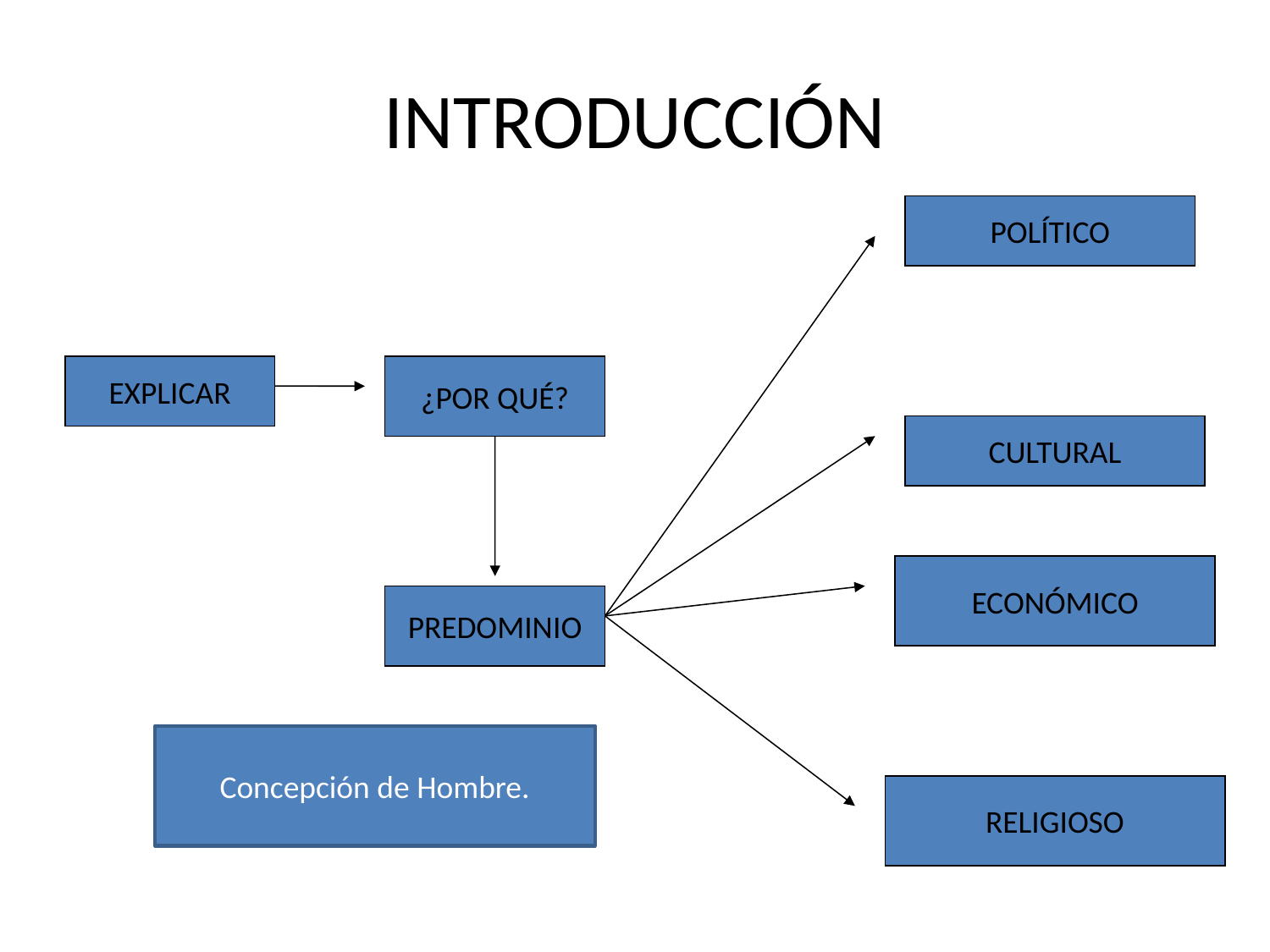

# INTRODUCCIÓN
POLÍTICO

EXPLICAR
¿POR QUÉ?

CULTURAL

ECONÓMICO
PREDOMINIO

Concepción de Hombre.
RELIGIOSO